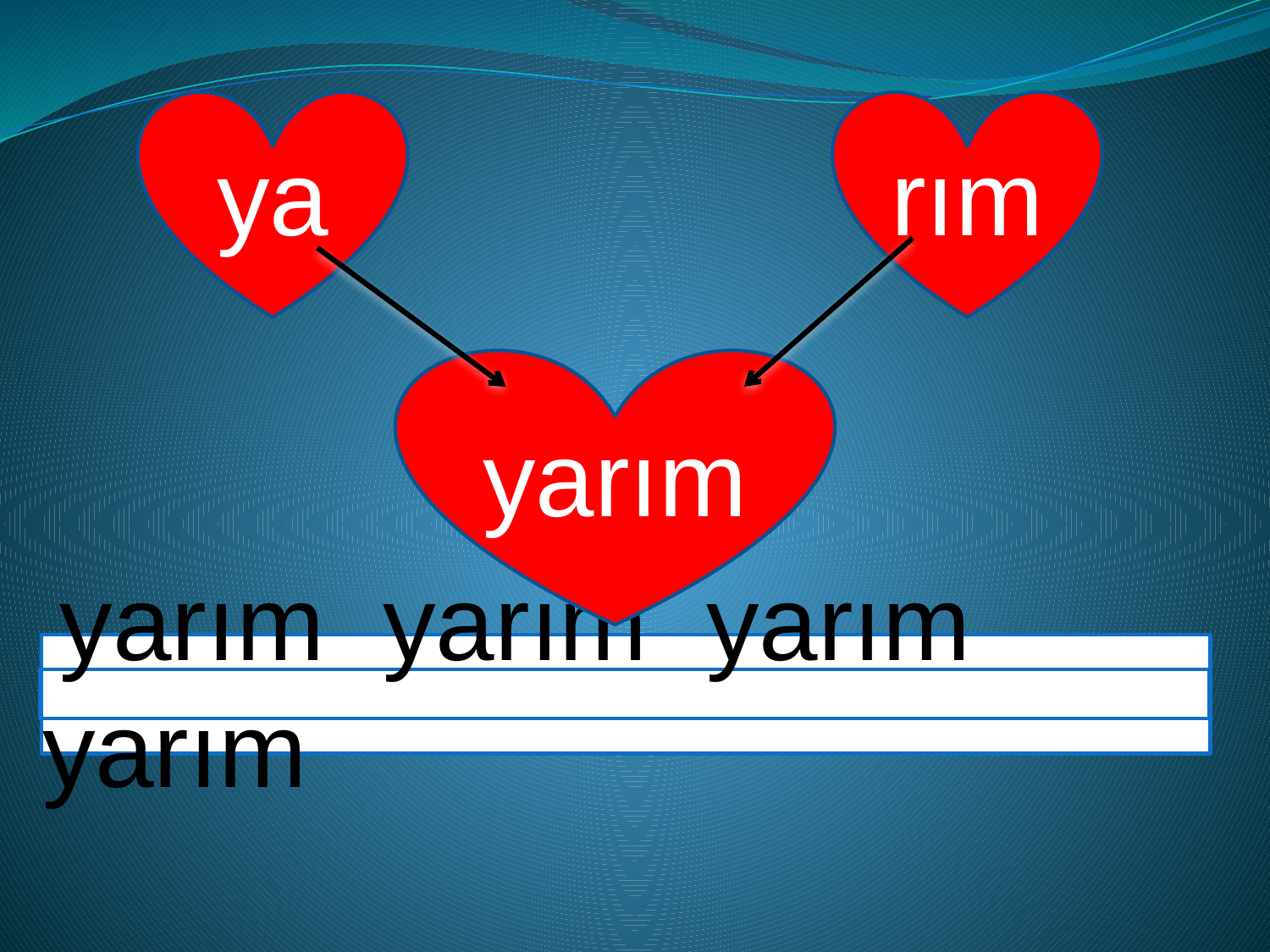

ya
rım

yarım

 yarım  yarım  yarım  yarım